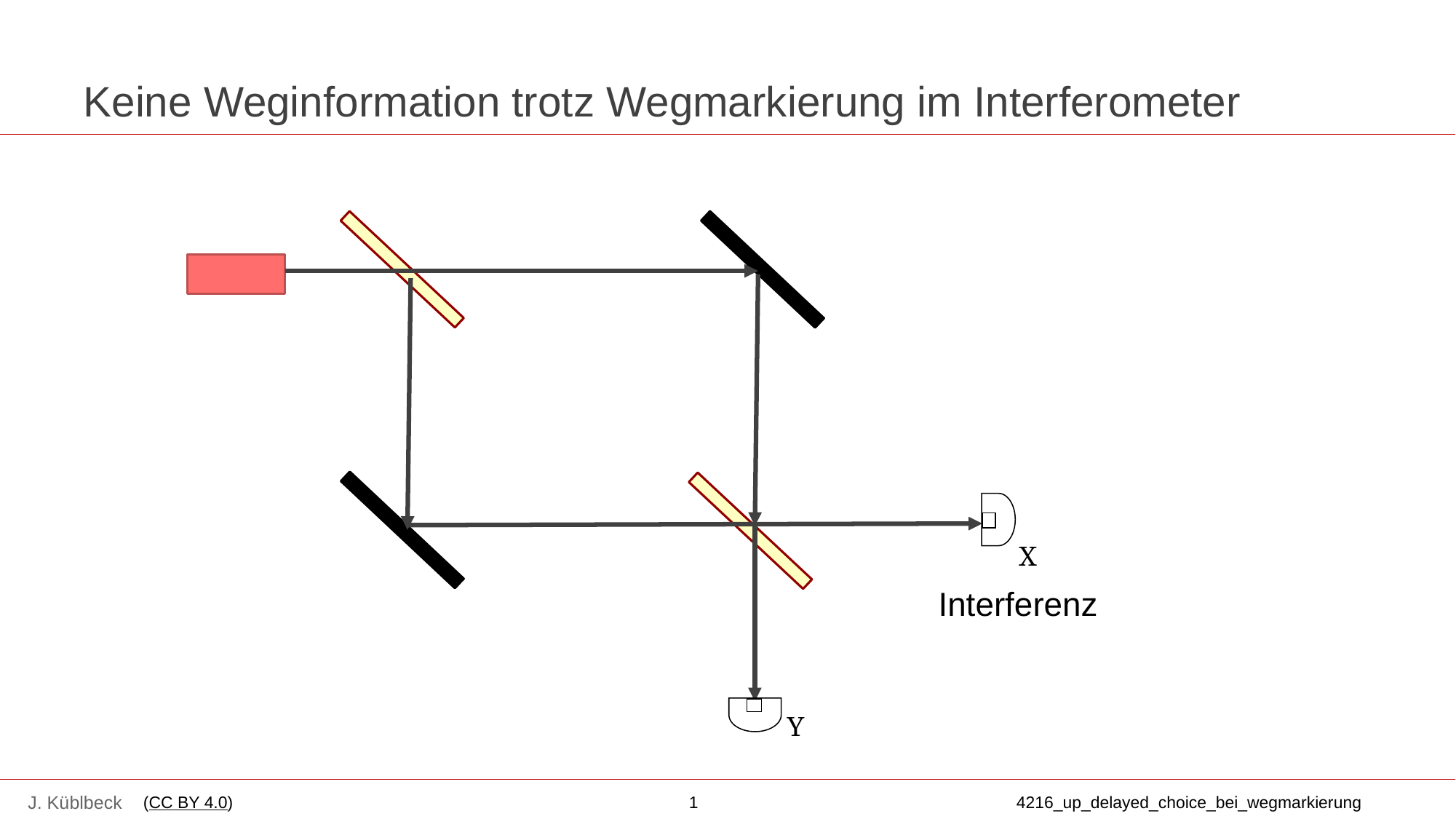

# Keine Weginformation trotz Wegmarkierung im Interferometer

X

Y

Interferenz